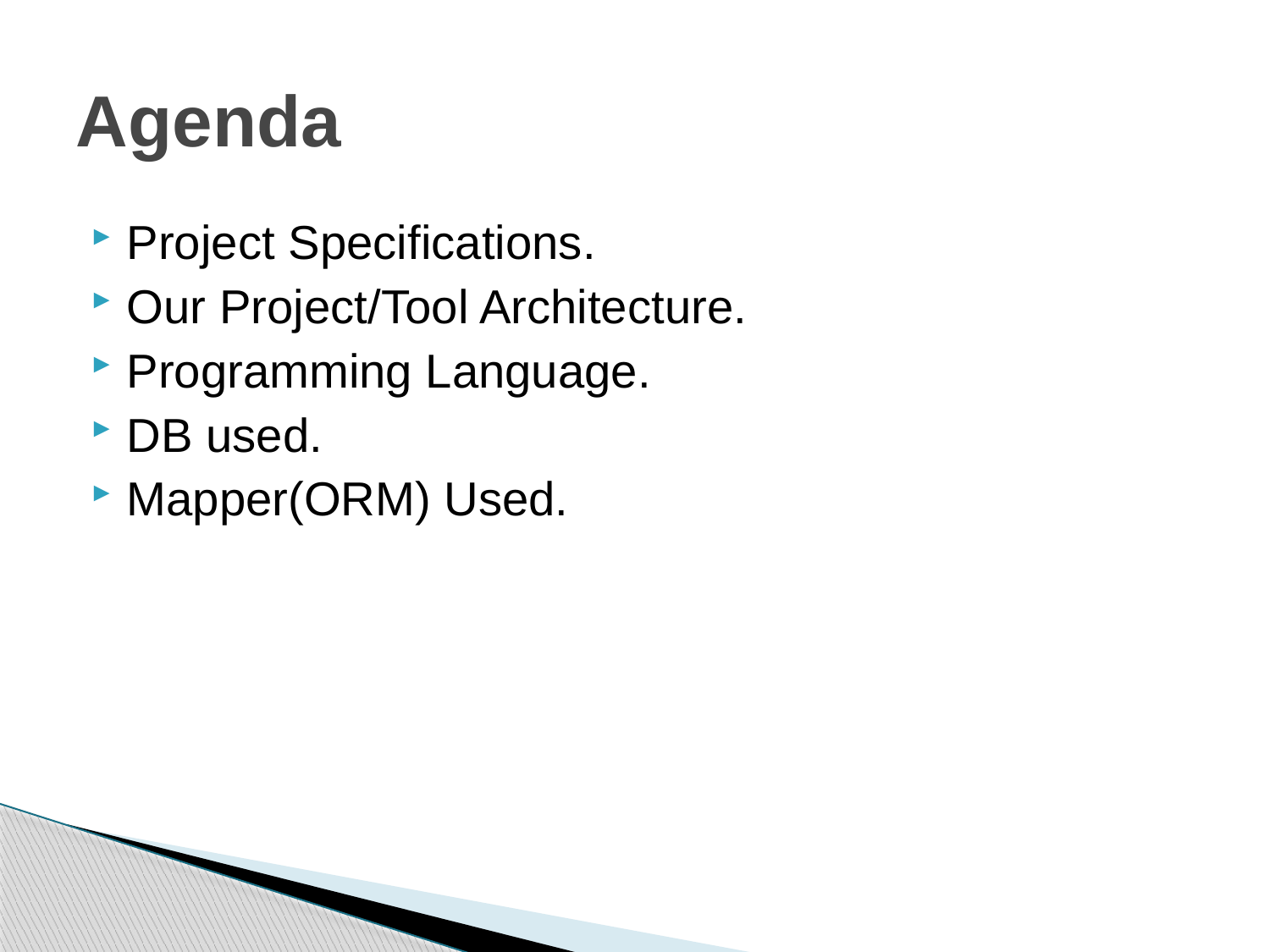

# Agenda
Project Specifications.
Our Project/Tool Architecture.
Programming Language.
DB used.
Mapper(ORM) Used.